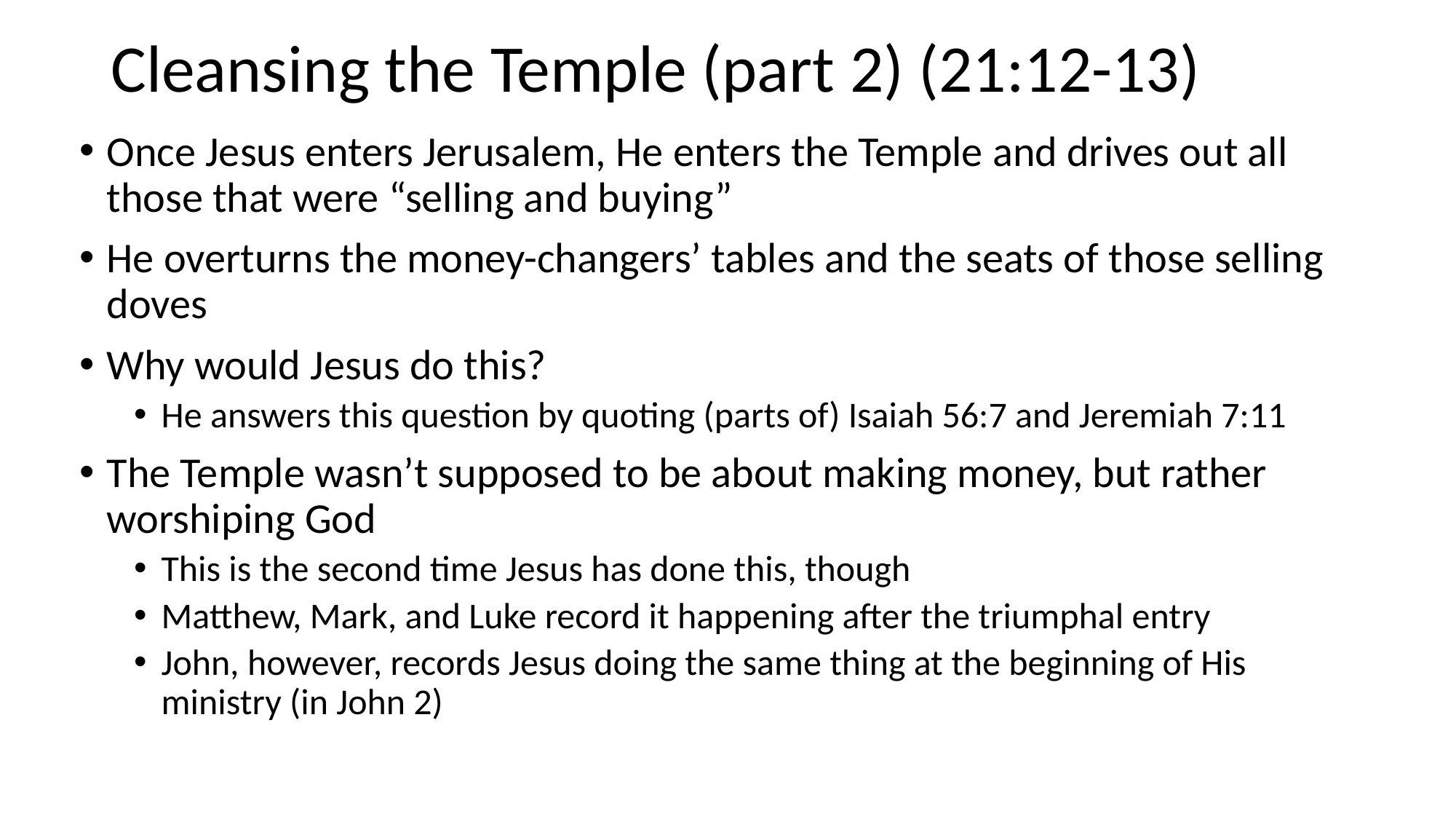

# Cleansing the Temple (part 2) (21:12-13)
Once Jesus enters Jerusalem, He enters the Temple and drives out all those that were “selling and buying”
He overturns the money-changers’ tables and the seats of those selling doves
Why would Jesus do this?
He answers this question by quoting (parts of) Isaiah 56:7 and Jeremiah 7:11
The Temple wasn’t supposed to be about making money, but rather worshiping God
This is the second time Jesus has done this, though
Matthew, Mark, and Luke record it happening after the triumphal entry
John, however, records Jesus doing the same thing at the beginning of His ministry (in John 2)